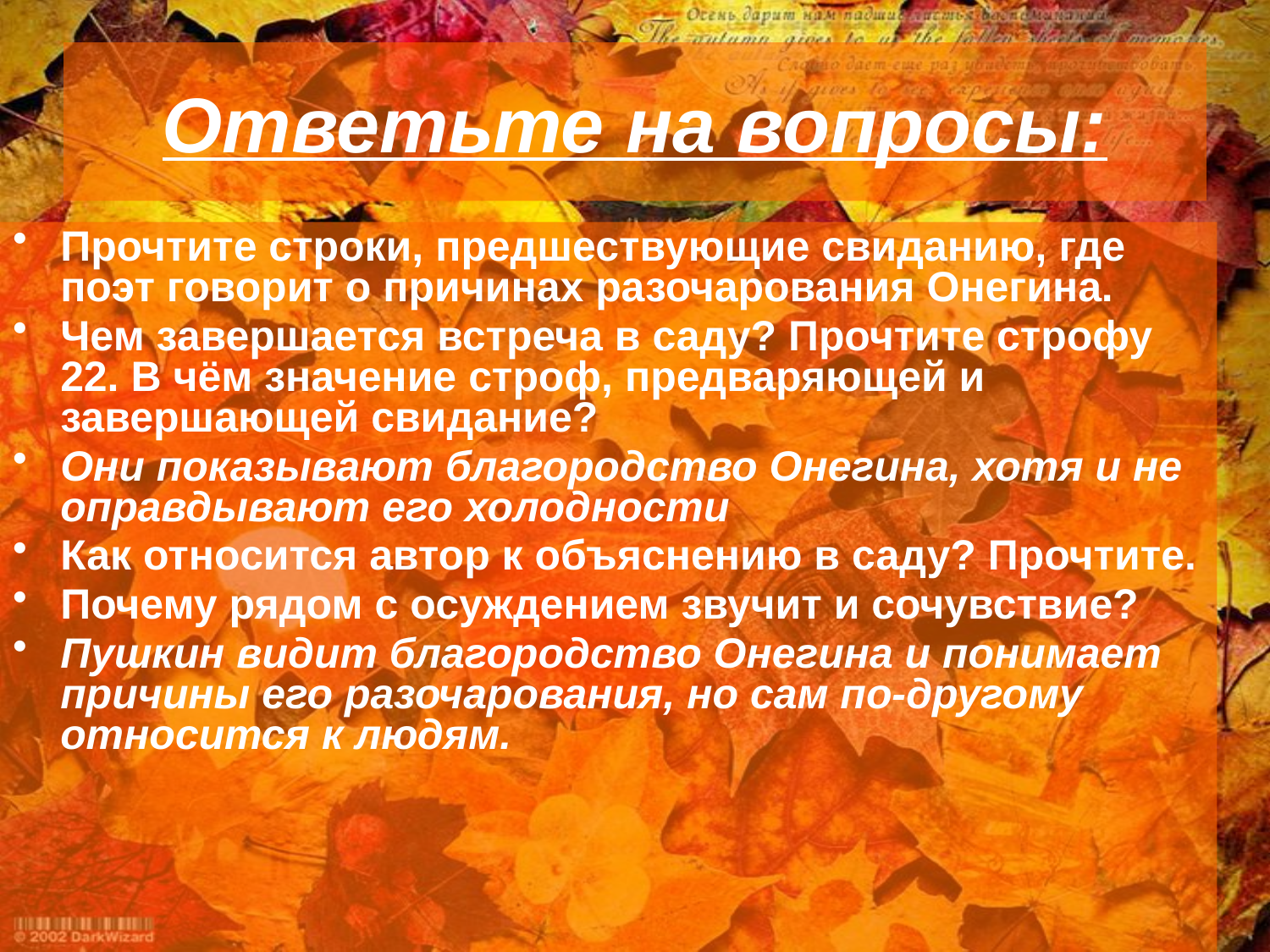

# Ответьте на вопросы:
Прочтите строки, предшествующие свиданию, где поэт говорит о причинах разочарования Онегина.
Чем завершается встреча в саду? Прочтите строфу 22. В чём значение строф, предваряющей и завершающей свидание?
Они показывают благородство Онегина, хотя и не оправдывают его холодности
Как относится автор к объяснению в саду? Прочтите.
Почему рядом с осуждением звучит и сочувствие?
Пушкин видит благородство Онегина и понимает причины его разочарования, но сам по-другому относится к людям.